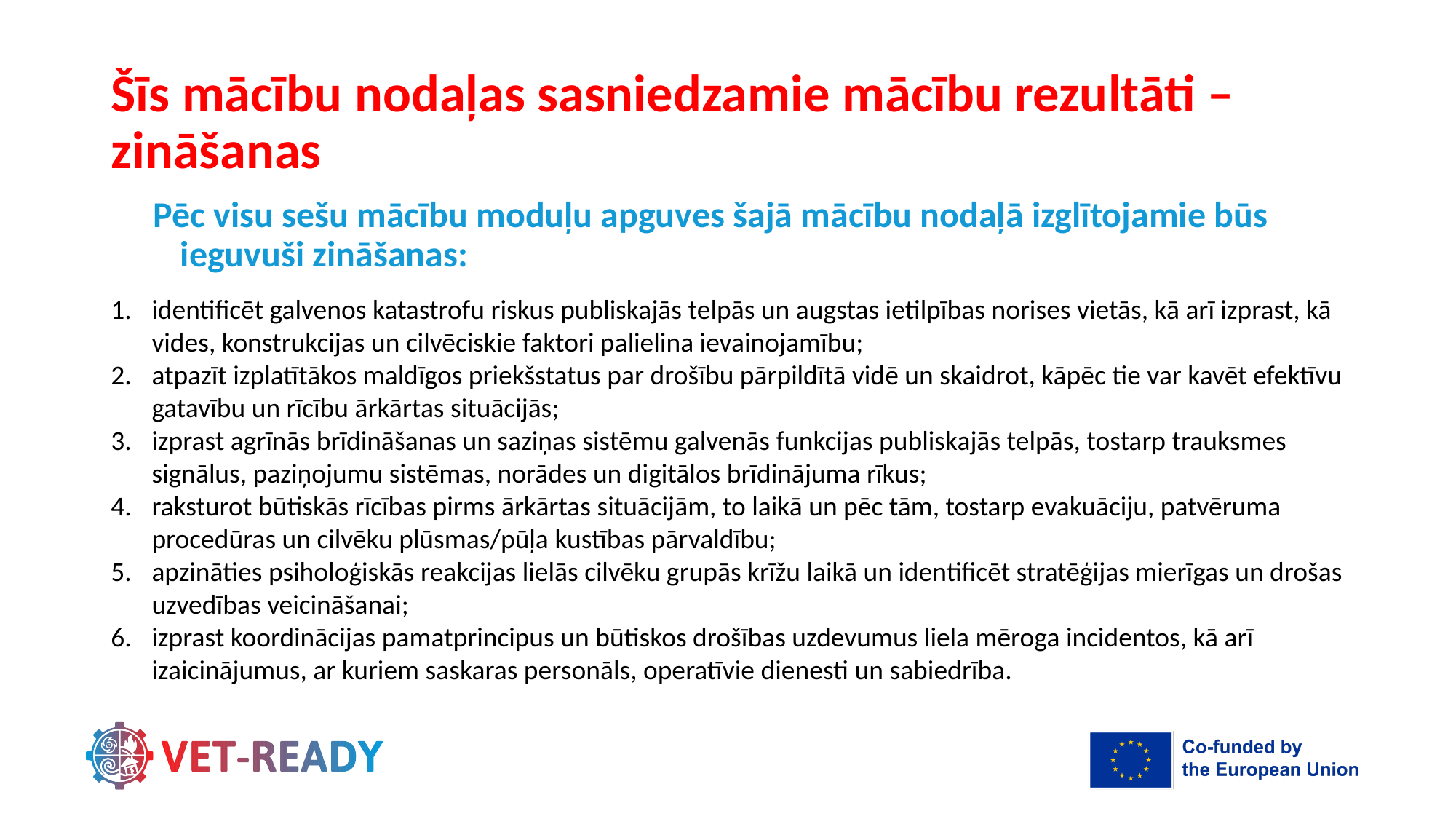

# Šīs mācību nodaļas sasniedzamie mācību rezultāti – zināšanas
Pēc visu sešu mācību moduļu apguves šajā mācību nodaļā izglītojamie būs ieguvuši zināšanas:
identificēt galvenos katastrofu riskus publiskajās telpās un augstas ietilpības norises vietās, kā arī izprast, kā vides, konstrukcijas un cilvēciskie faktori palielina ievainojamību;
atpazīt izplatītākos maldīgos priekšstatus par drošību pārpildītā vidē un skaidrot, kāpēc tie var kavēt efektīvu gatavību un rīcību ārkārtas situācijās;
izprast agrīnās brīdināšanas un saziņas sistēmu galvenās funkcijas publiskajās telpās, tostarp trauksmes signālus, paziņojumu sistēmas, norādes un digitālos brīdinājuma rīkus;
raksturot būtiskās rīcības pirms ārkārtas situācijām, to laikā un pēc tām, tostarp evakuāciju, patvēruma procedūras un cilvēku plūsmas/pūļa kustības pārvaldību;
apzināties psiholoģiskās reakcijas lielās cilvēku grupās krīžu laikā un identificēt stratēģijas mierīgas un drošas uzvedības veicināšanai;
izprast koordinācijas pamatprincipus un būtiskos drošības uzdevumus liela mēroga incidentos, kā arī izaicinājumus, ar kuriem saskaras personāls, operatīvie dienesti un sabiedrība.